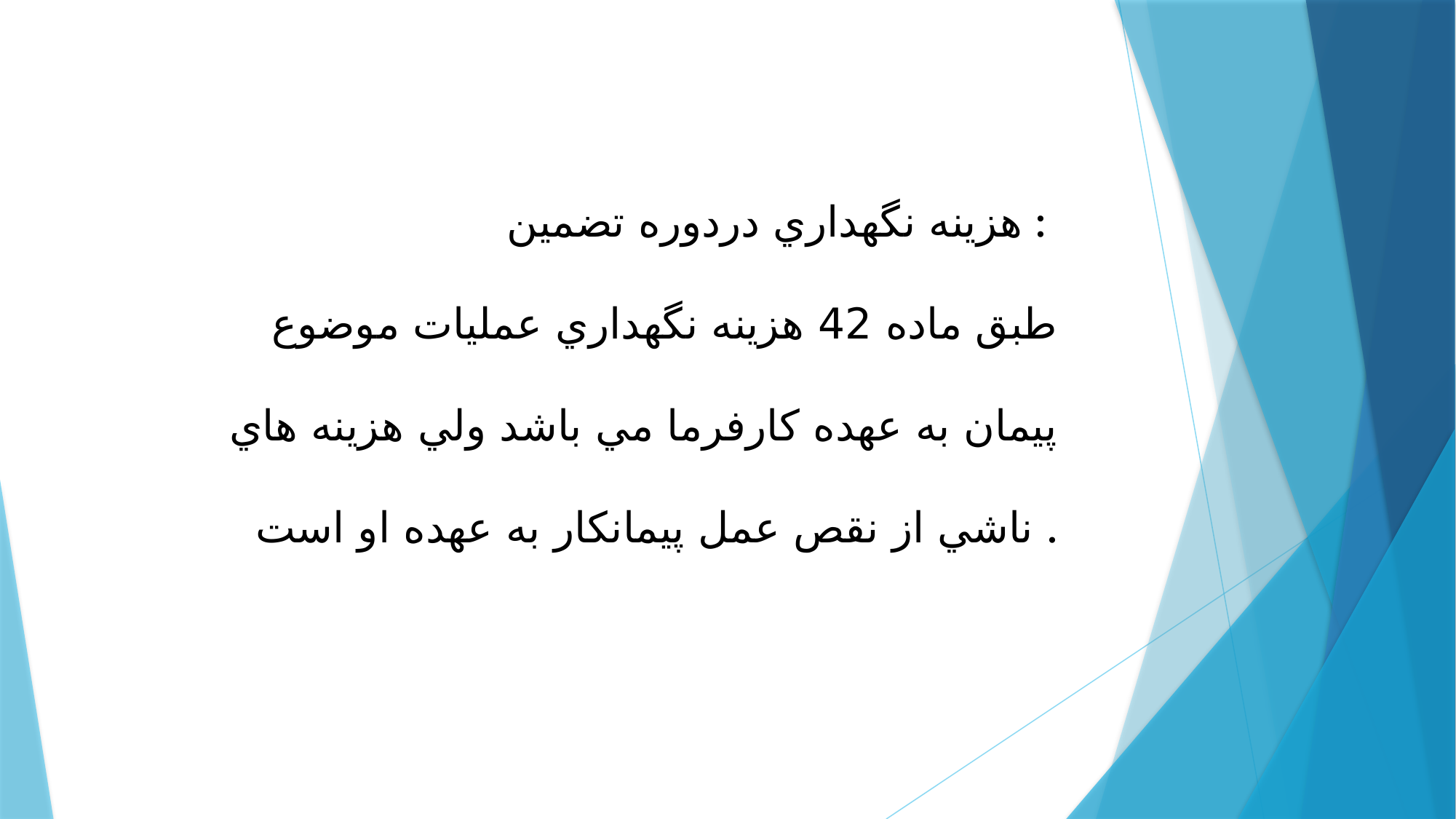

هزينه نگهداري دردوره تضمين :
طبق ماده 42 هزينه نگهداري عمليات موضوع پيمان به عهده كارفرما مي باشد ولي هزينه هاي ناشي از نقص عمل پيمانكار به عهده او است .